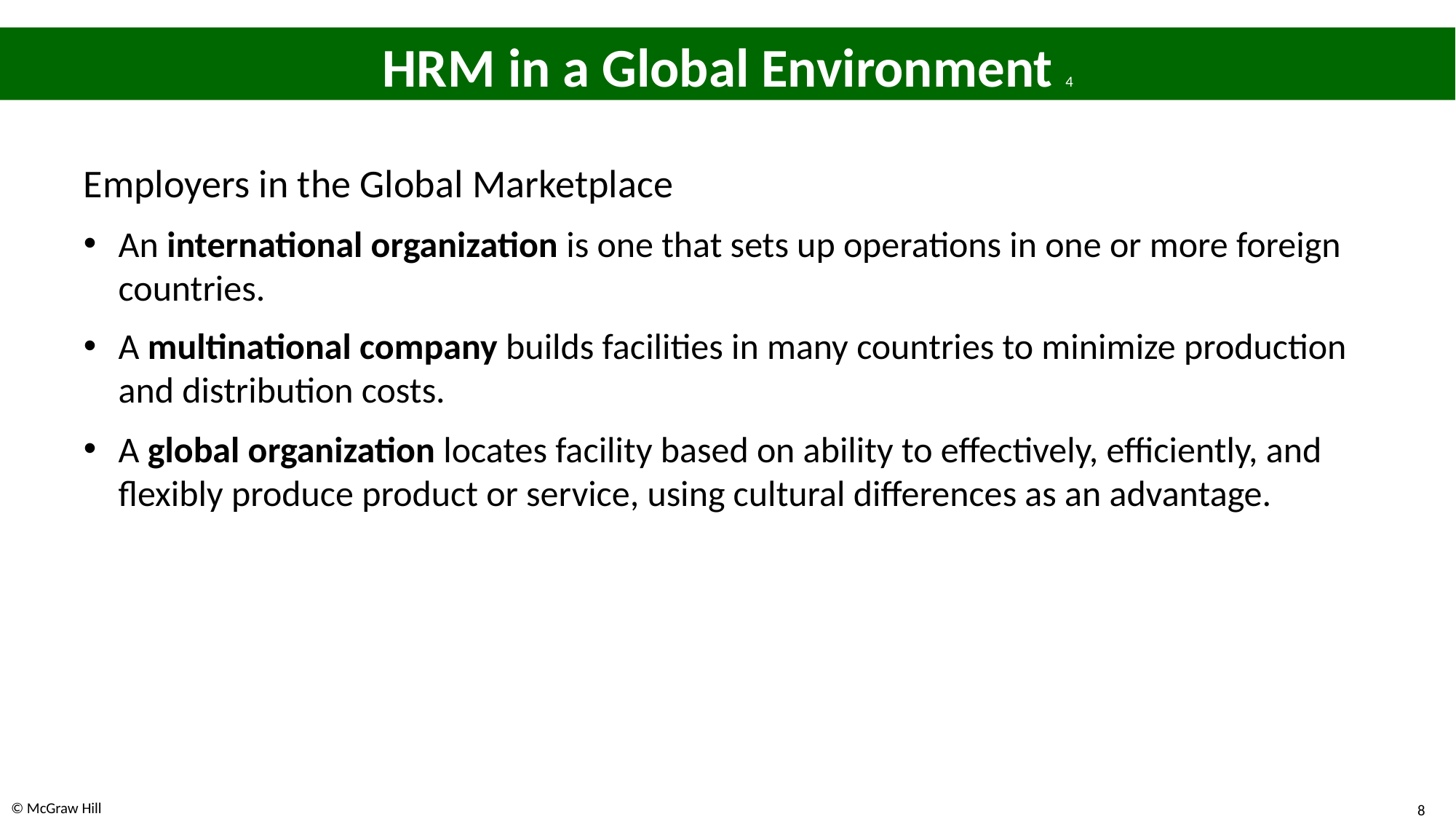

# H R M in a Global Environment 4
Employers in the Global Marketplace
An international organization is one that sets up operations in one or more foreign countries.
A multinational company builds facilities in many countries to minimize production and distribution costs.
A global organization locates facility based on ability to effectively, efficiently, and flexibly produce product or service, using cultural differences as an advantage.